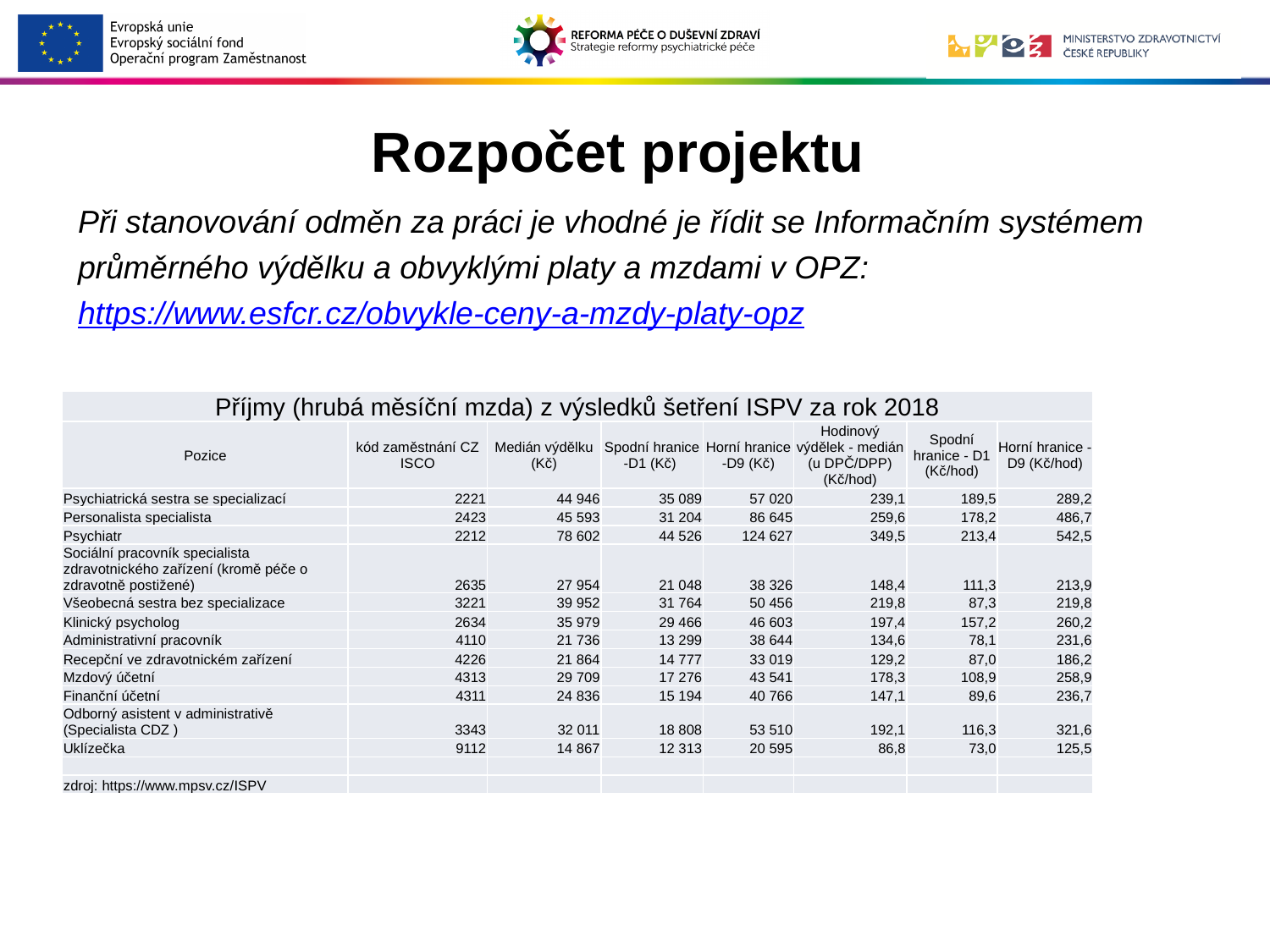

Při stanovování odměn za práci je vhodné je řídit se Informačním systémem průměrného výdělku a obvyklými platy a mzdami v OPZ: https://www.esfcr.cz/obvykle-ceny-a-mzdy-platy-opz

# Rozpočet projektu
| Příjmy (hrubá měsíční mzda) z výsledků šetření ISPV za rok 2018 |  |  |  |  |  |  |  |
| --- | --- | --- | --- | --- | --- | --- | --- |
| Pozice | kód zaměstnání CZ ISCO | Medián výdělku (Kč) | Spodní hranice -D1 (Kč) | Horní hranice -D9 (Kč) | Hodinový výdělek - medián (u DPČ/DPP) (Kč/hod) | Spodní hranice - D1 (Kč/hod) | Horní hranice - D9 (Kč/hod) |
| Psychiatrická sestra se specializací | 2221 | 44 946 | 35 089 | 57 020 | 239,1 | 189,5 | 289,2 |
| Personalista specialista | 2423 | 45 593 | 31 204 | 86 645 | 259,6 | 178,2 | 486,7 |
| Psychiatr | 2212 | 78 602 | 44 526 | 124 627 | 349,5 | 213,4 | 542,5 |
| Sociální pracovník specialista zdravotnického zařízení (kromě péče o zdravotně postižené) | 2635 | 27 954 | 21 048 | 38 326 | 148,4 | 111,3 | 213,9 |
| Všeobecná sestra bez specializace | 3221 | 39 952 | 31 764 | 50 456 | 219,8 | 87,3 | 219,8 |
| Klinický psycholog | 2634 | 35 979 | 29 466 | 46 603 | 197,4 | 157,2 | 260,2 |
| Administrativní pracovník | 4110 | 21 736 | 13 299 | 38 644 | 134,6 | 78,1 | 231,6 |
| Recepční ve zdravotnickém zařízení | 4226 | 21 864 | 14 777 | 33 019 | 129,2 | 87,0 | 186,2 |
| Mzdový účetní | 4313 | 29 709 | 17 276 | 43 541 | 178,3 | 108,9 | 258,9 |
| Finanční účetní | 4311 | 24 836 | 15 194 | 40 766 | 147,1 | 89,6 | 236,7 |
| Odborný asistent v administrativě (Specialista CDZ ) | 3343 | 32 011 | 18 808 | 53 510 | 192,1 | 116,3 | 321,6 |
| Uklízečka | 9112 | 14 867 | 12 313 | 20 595 | 86,8 | 73,0 | 125,5 |
|  |  |  |  |  |  |  |  |
| zdroj: https://www.mpsv.cz/ISPV |  |  |  |  |  |  |  |